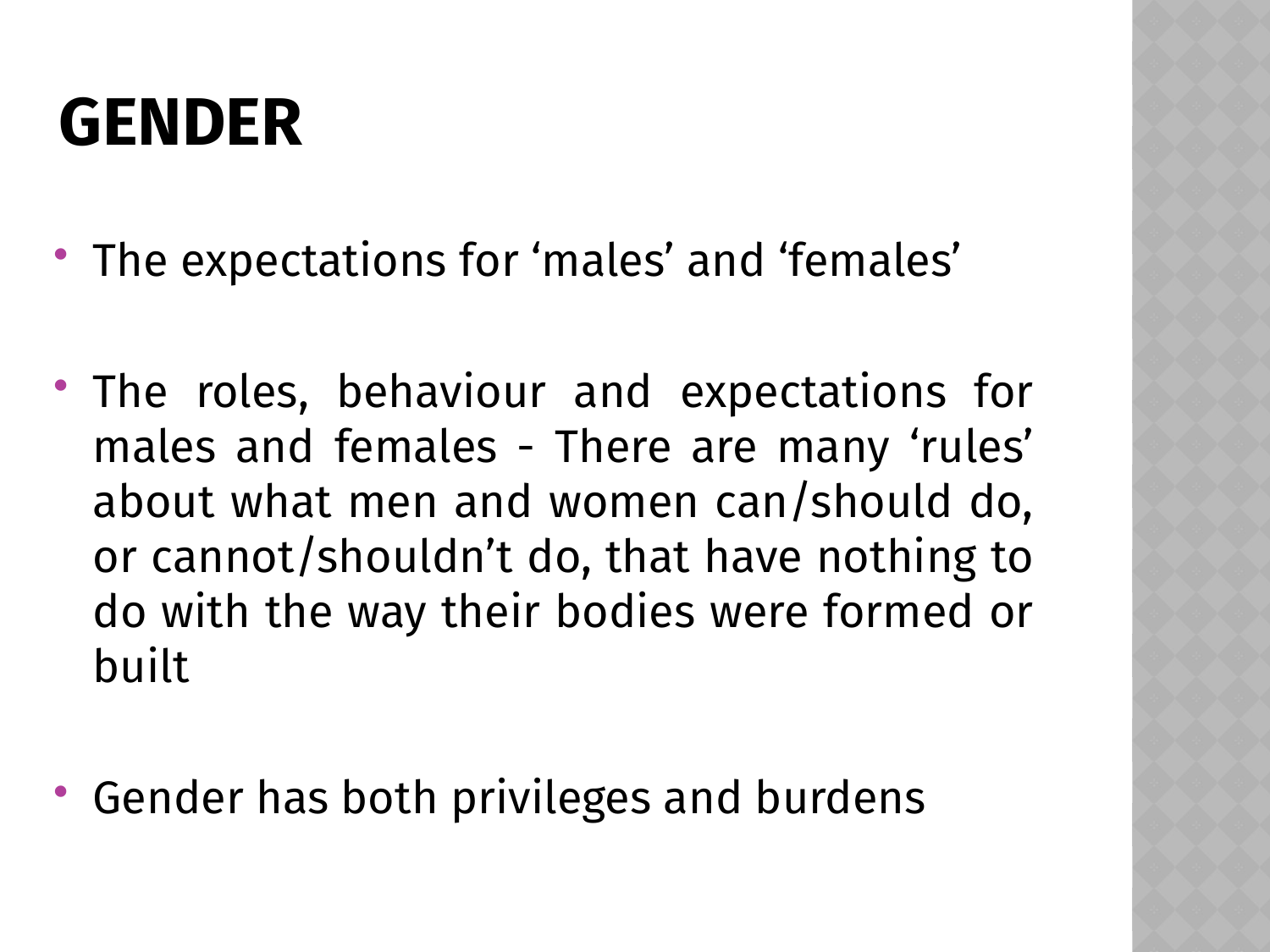

# Gender

The expectations for ‘males’ and ‘females’

The roles, behaviour and expectations for males and females - There are many ‘rules’ about what men and women can/should do, or cannot/shouldn’t do, that have nothing to do with the way their bodies were formed or built

Gender has both privileges and burdens